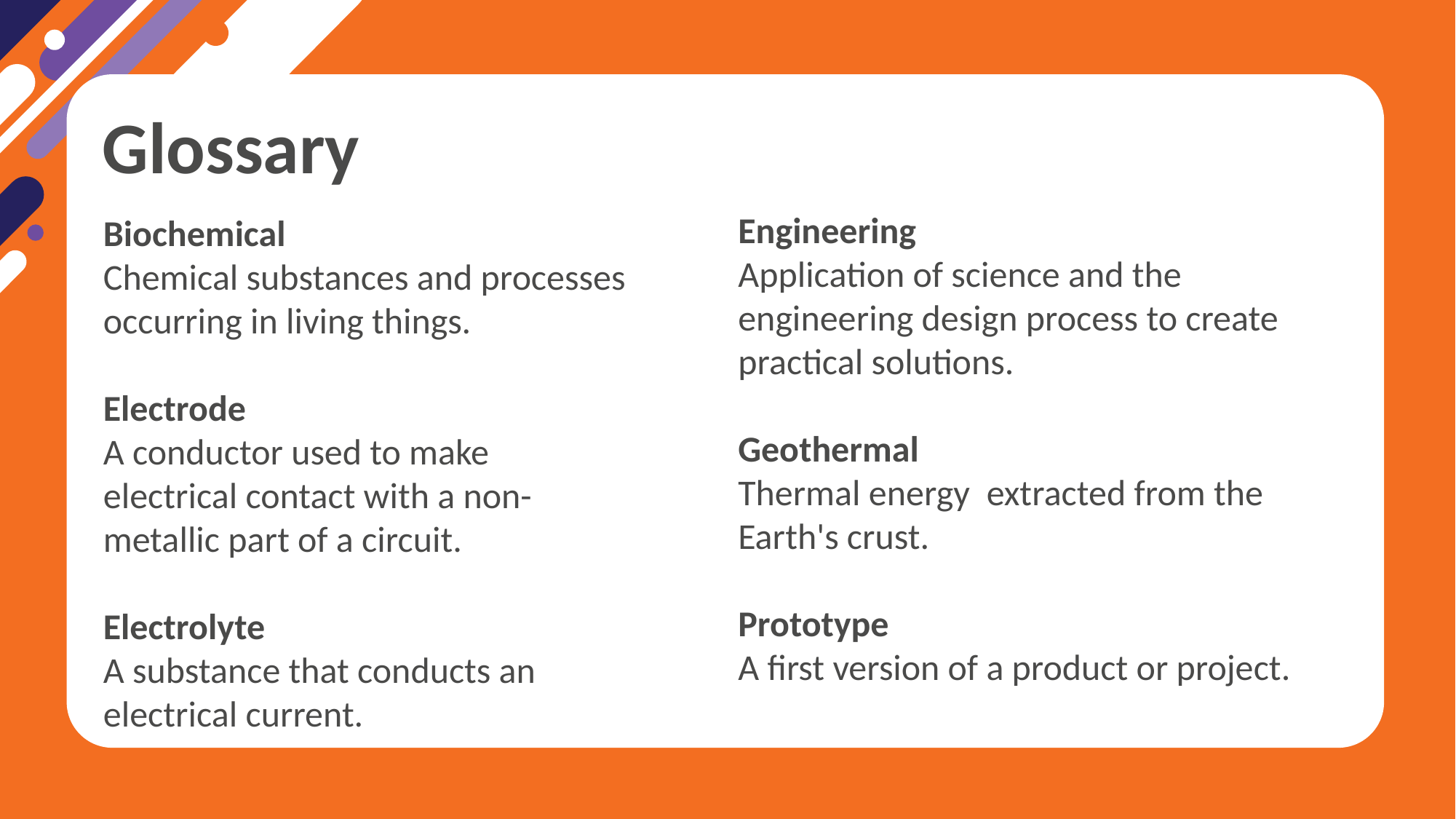

Glossary

Engineering​
Application of science and the engineering design process to create practical solutions.

Geothermal ​
​Thermal energy  extracted from the Earth's crust.

Prototype​
A first version of a product or project.
​
Biochemical
Chemical substances and processes occurring in living things.

Electrode
A conductor used to make electrical contact with a non-metallic part of a circuit.

Electrolyte
A substance that conducts an electrical current.